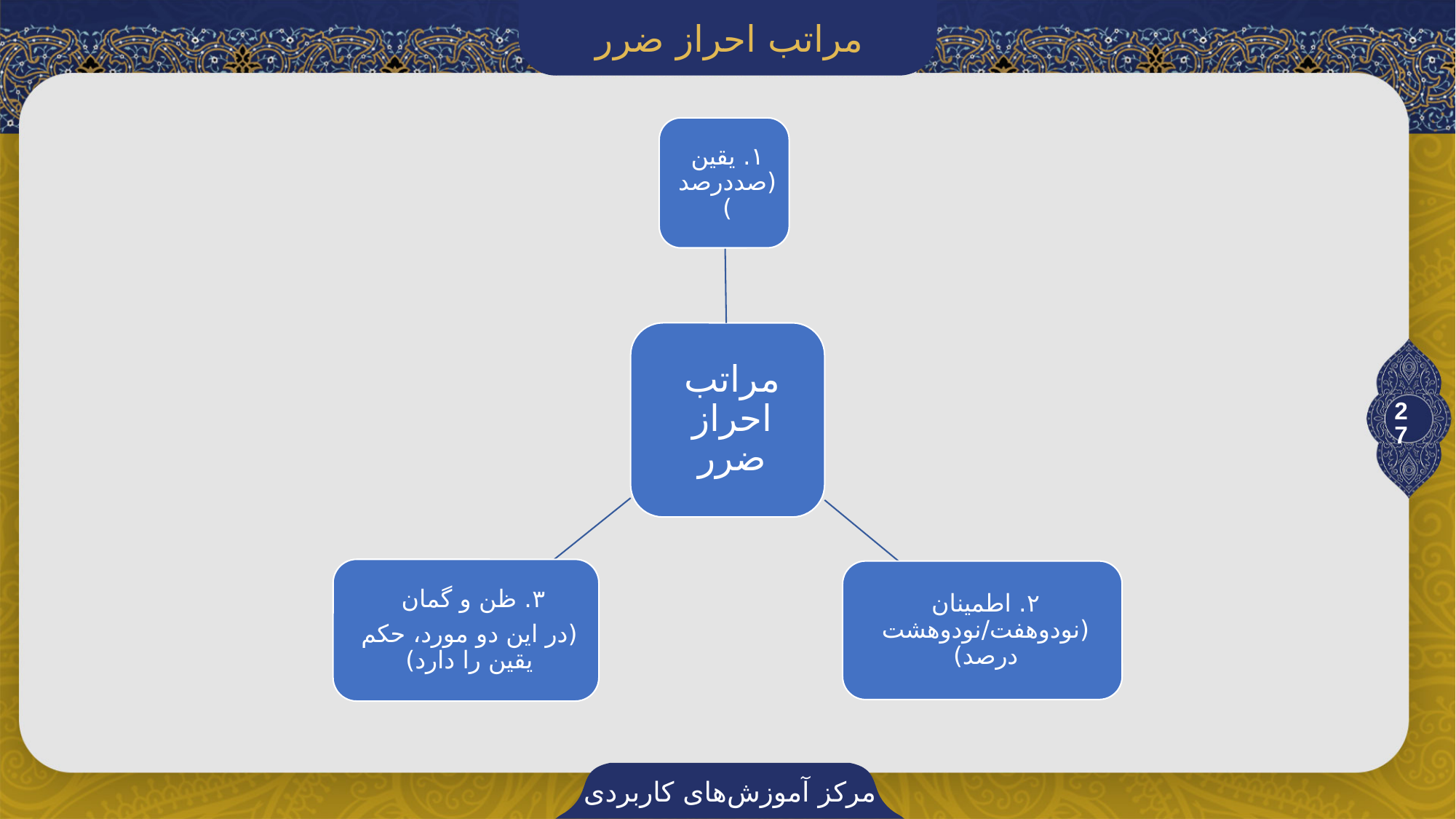

مراتب احراز ضرر
مراتب احراز ضرر
۱. یقین (صددرصد)
۲. اطمینان (نودوهفت/نودوهشت درصد)
۳. ظن و گمان
(در این دو مورد، حکم یقین را دارد)
27
مرکز آموزش‌های کاربردی